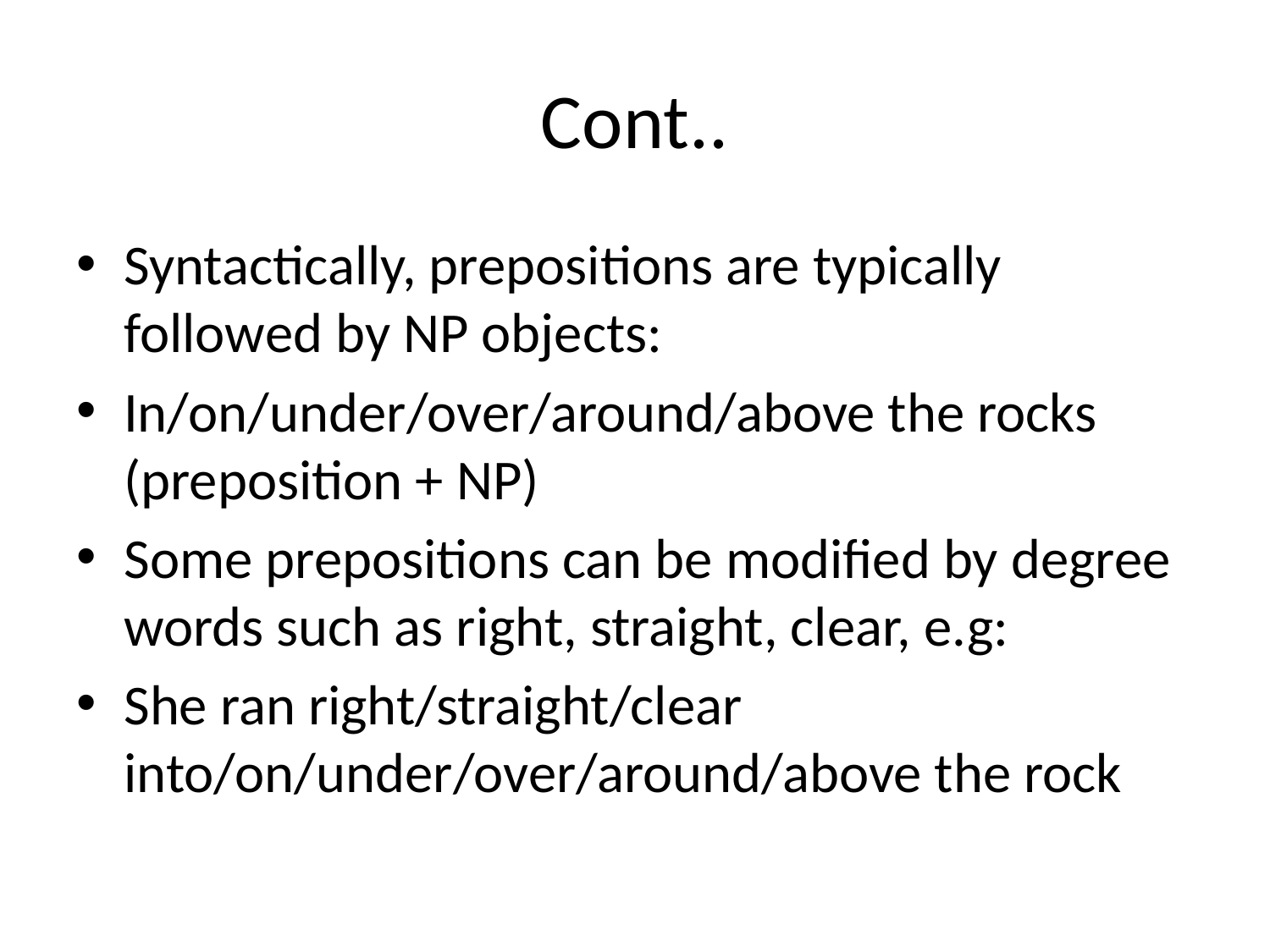

# Cont..
Syntactically, prepositions are typically followed by NP objects:
In/on/under/over/around/above the rocks (preposition + NP)
Some prepositions can be modified by degree words such as right, straight, clear, e.g:
She ran right/straight/clear into/on/under/over/around/above the rock